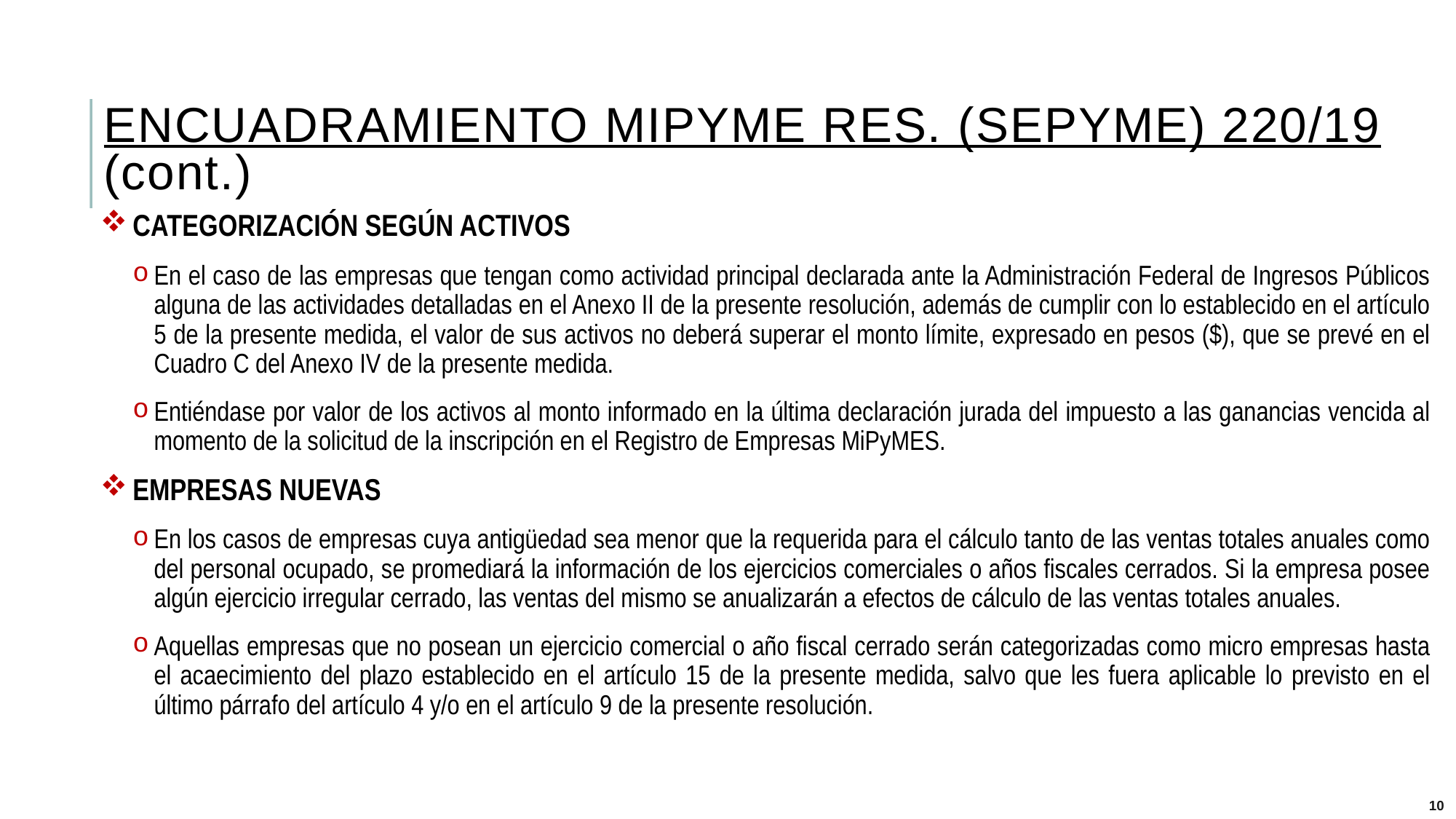

# ENCUADRAMIENTO MIPYME RES. (SEPYME) 220/19 (cont.)
CATEGORIZACIÓN SEGÚN ACTIVOS
En el caso de las empresas que tengan como actividad principal declarada ante la Administración Federal de Ingresos Públicos alguna de las actividades detalladas en el Anexo II de la presente resolución, además de cumplir con lo establecido en el artículo 5 de la presente medida, el valor de sus activos no deberá superar el monto límite, expresado en pesos ($), que se prevé en el Cuadro C del Anexo IV de la presente medida.
Entiéndase por valor de los activos al monto informado en la última declaración jurada del impuesto a las ganancias vencida al momento de la solicitud de la inscripción en el Registro de Empresas MiPyMES.
EMPRESAS NUEVAS
En los casos de empresas cuya antigüedad sea menor que la requerida para el cálculo tanto de las ventas totales anuales como del personal ocupado, se promediará la información de los ejercicios comerciales o años fiscales cerrados. Si la empresa posee algún ejercicio irregular cerrado, las ventas del mismo se anualizarán a efectos de cálculo de las ventas totales anuales.
Aquellas empresas que no posean un ejercicio comercial o año fiscal cerrado serán categorizadas como micro empresas hasta el acaecimiento del plazo establecido en el artículo 15 de la presente medida, salvo que les fuera aplicable lo previsto en el último párrafo del artículo 4 y/o en el artículo 9 de la presente resolución.
10